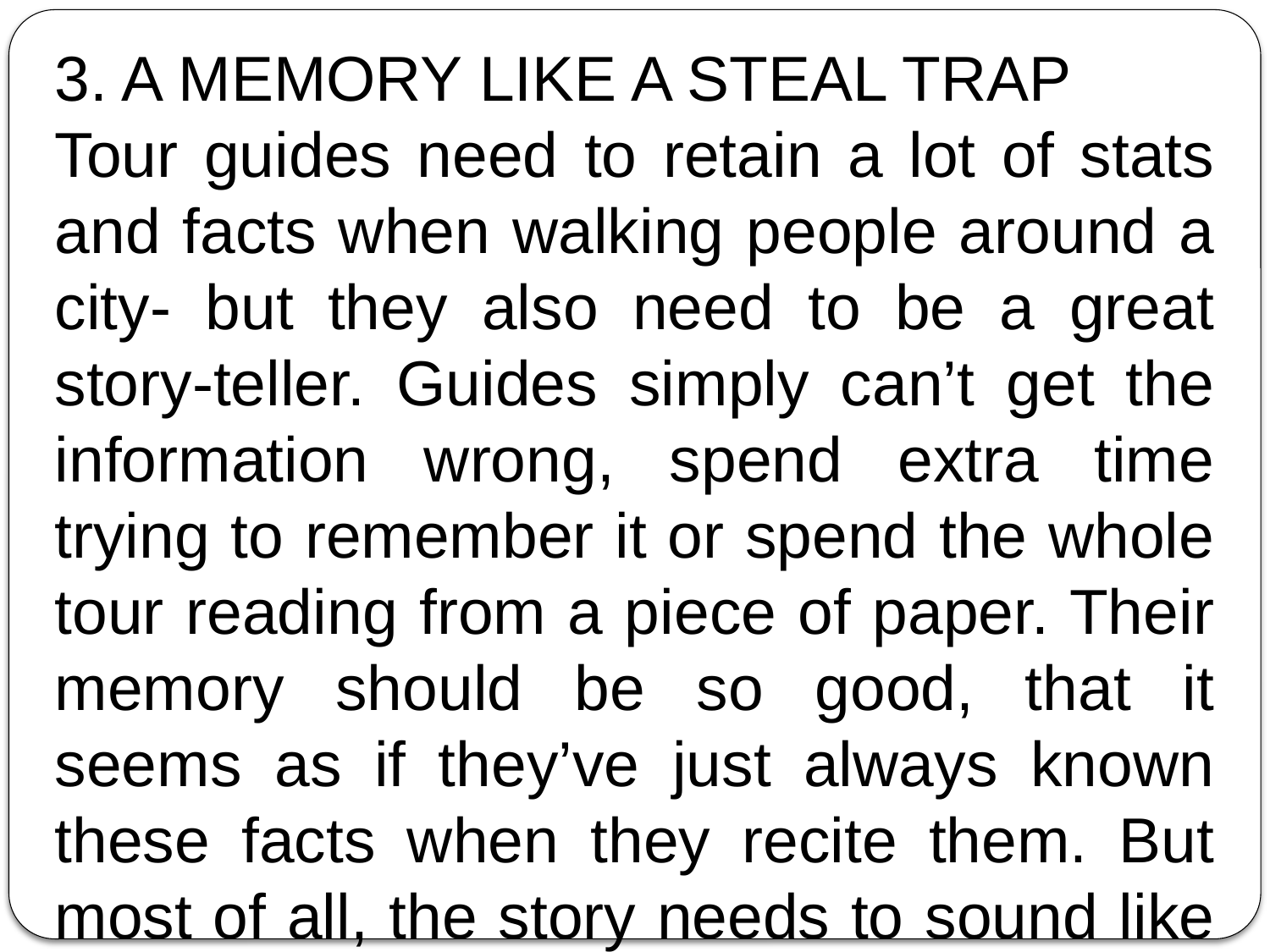

3. A MEMORY LIKE A STEAL TRAP
Tour guides need to retain a lot of stats and facts when walking people around a city- but they also need to be a great story-teller. Guides simply can’t get the information wrong, spend extra time trying to remember it or spend the whole tour reading from a piece of paper. Their memory should be so good, that it seems as if they’ve just always known these facts when they recite them. But most of all, the story needs to sound like it’s their own.